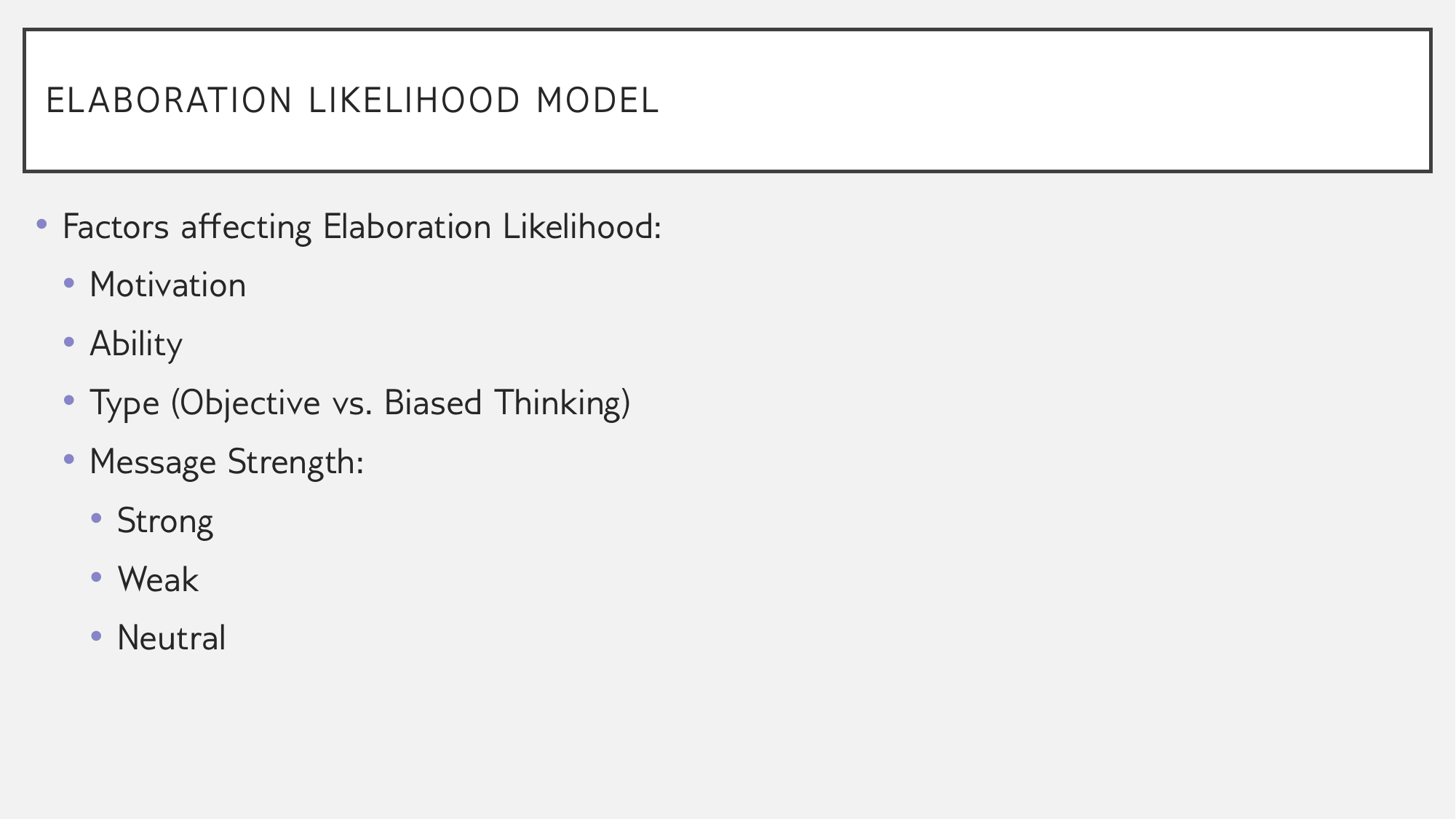

# Elaboration Likelihood Model
Factors affecting Elaboration Likelihood:
Motivation
Ability
Type (Objective vs. Biased Thinking)
Message Strength:
Strong
Weak
Neutral